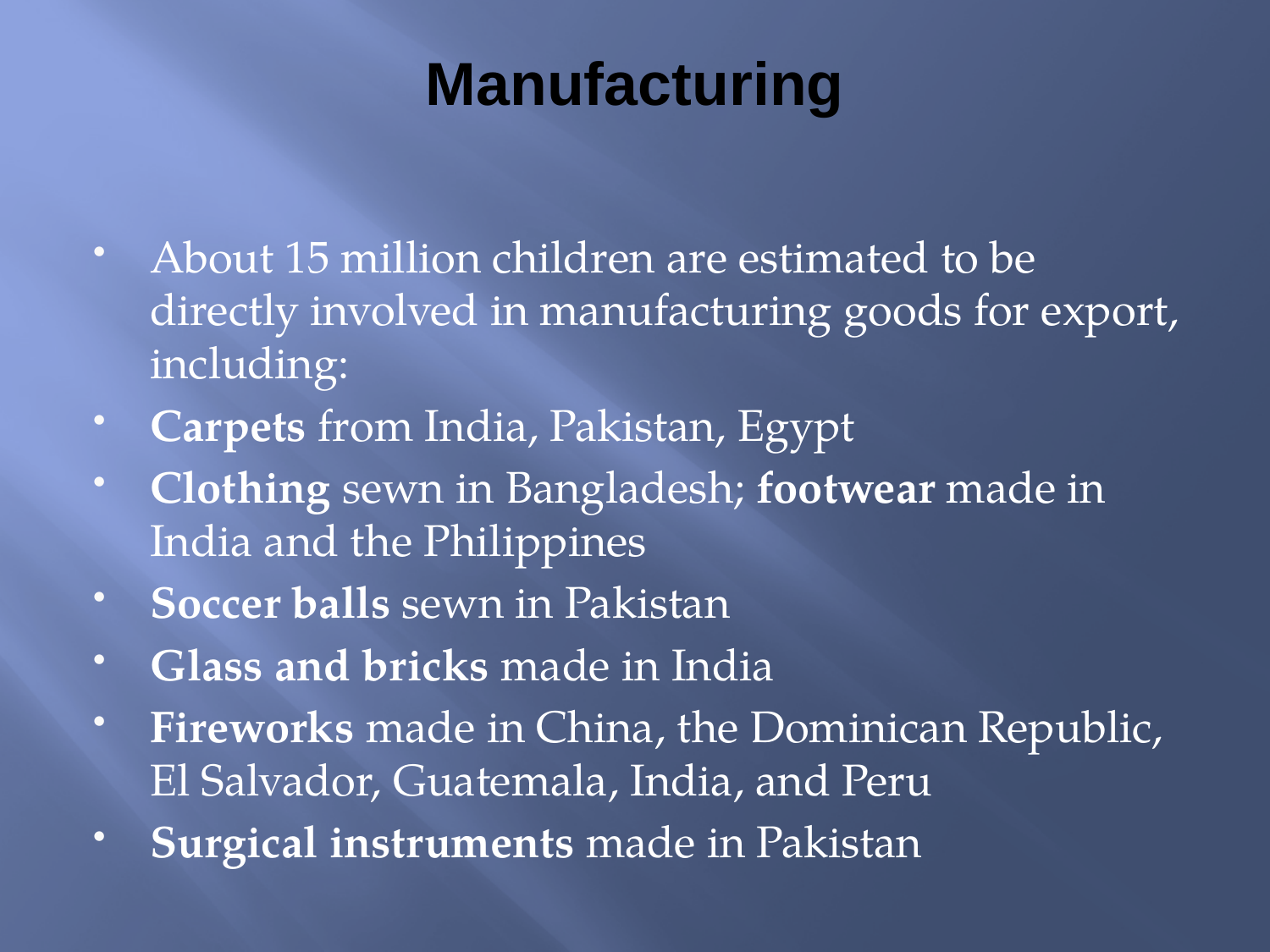

# Manufacturing
About 15 million children are estimated to be directly involved in manufacturing goods for export, including:
Carpets from India, Pakistan, Egypt
Clothing sewn in Bangladesh; footwear made in India and the Philippines
Soccer balls sewn in Pakistan
Glass and bricks made in India
Fireworks made in China, the Dominican Republic, El Salvador, Guatemala, India, and Peru
Surgical instruments made in Pakistan